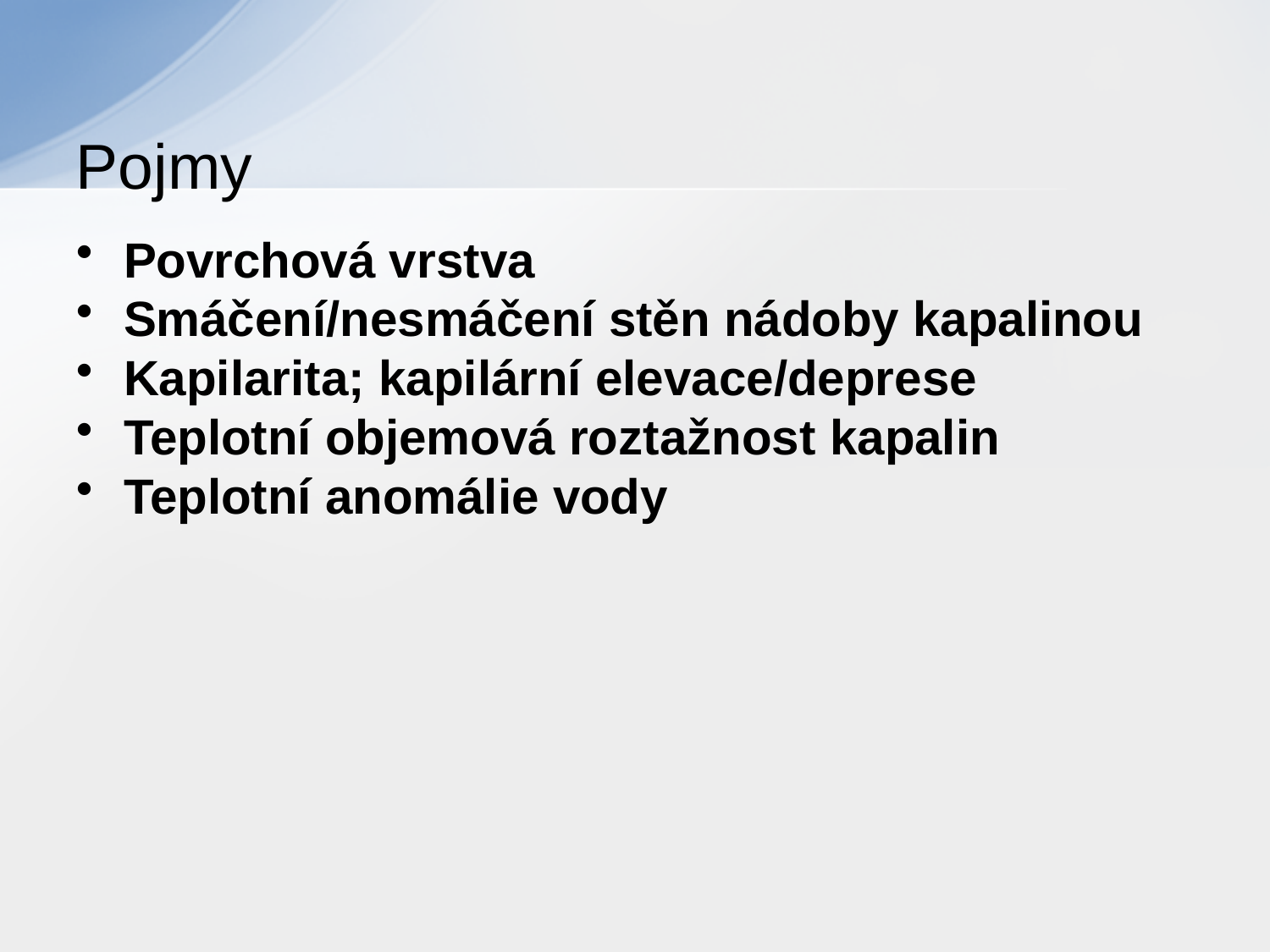

# Pojmy
Povrchová vrstva
Smáčení/nesmáčení stěn nádoby kapalinou
Kapilarita; kapilární elevace/deprese
Teplotní objemová roztažnost kapalin
Teplotní anomálie vody